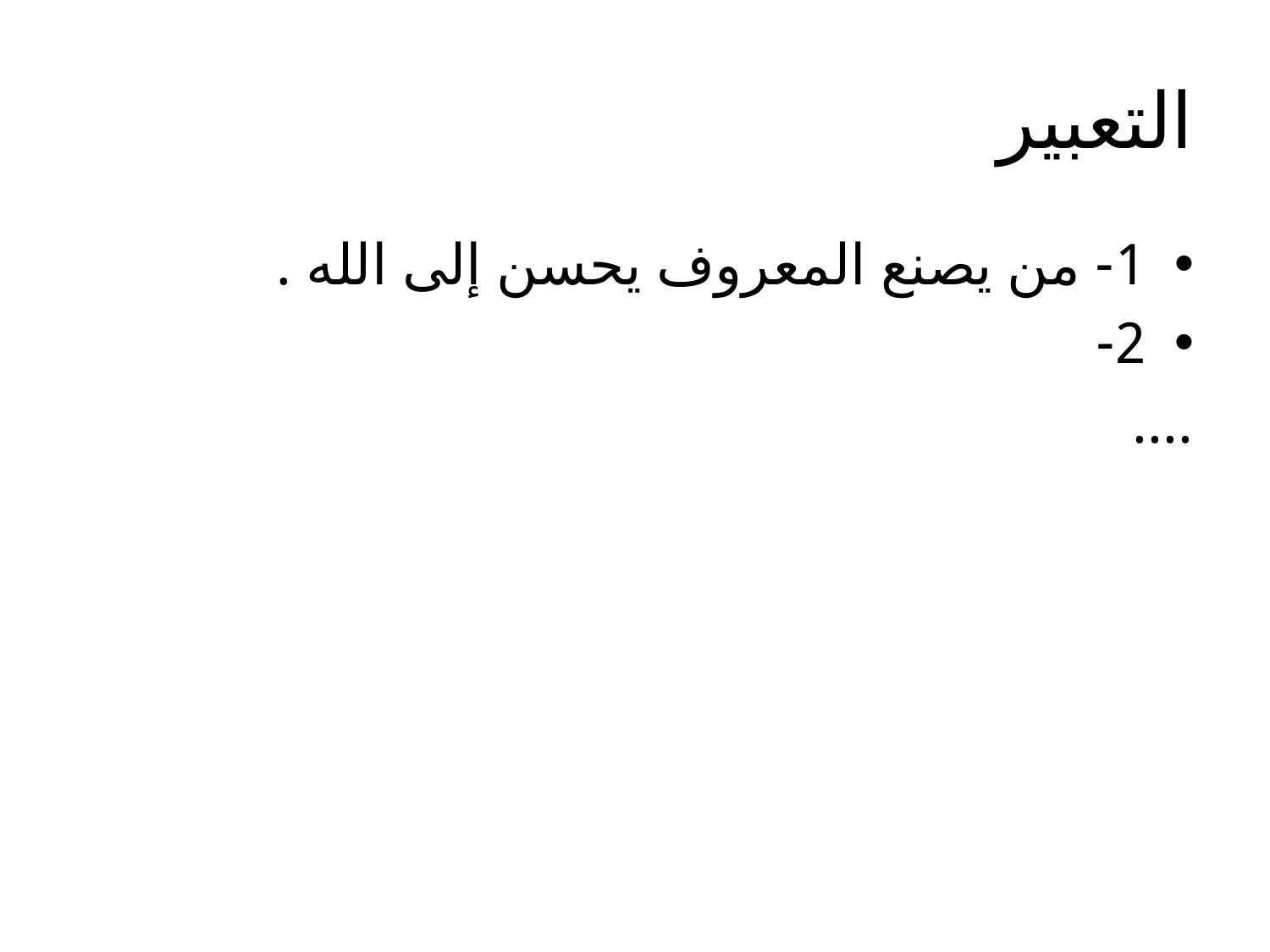

# التعبير
1- من يصنع المعروف يحسن إلى الله .
2-
....